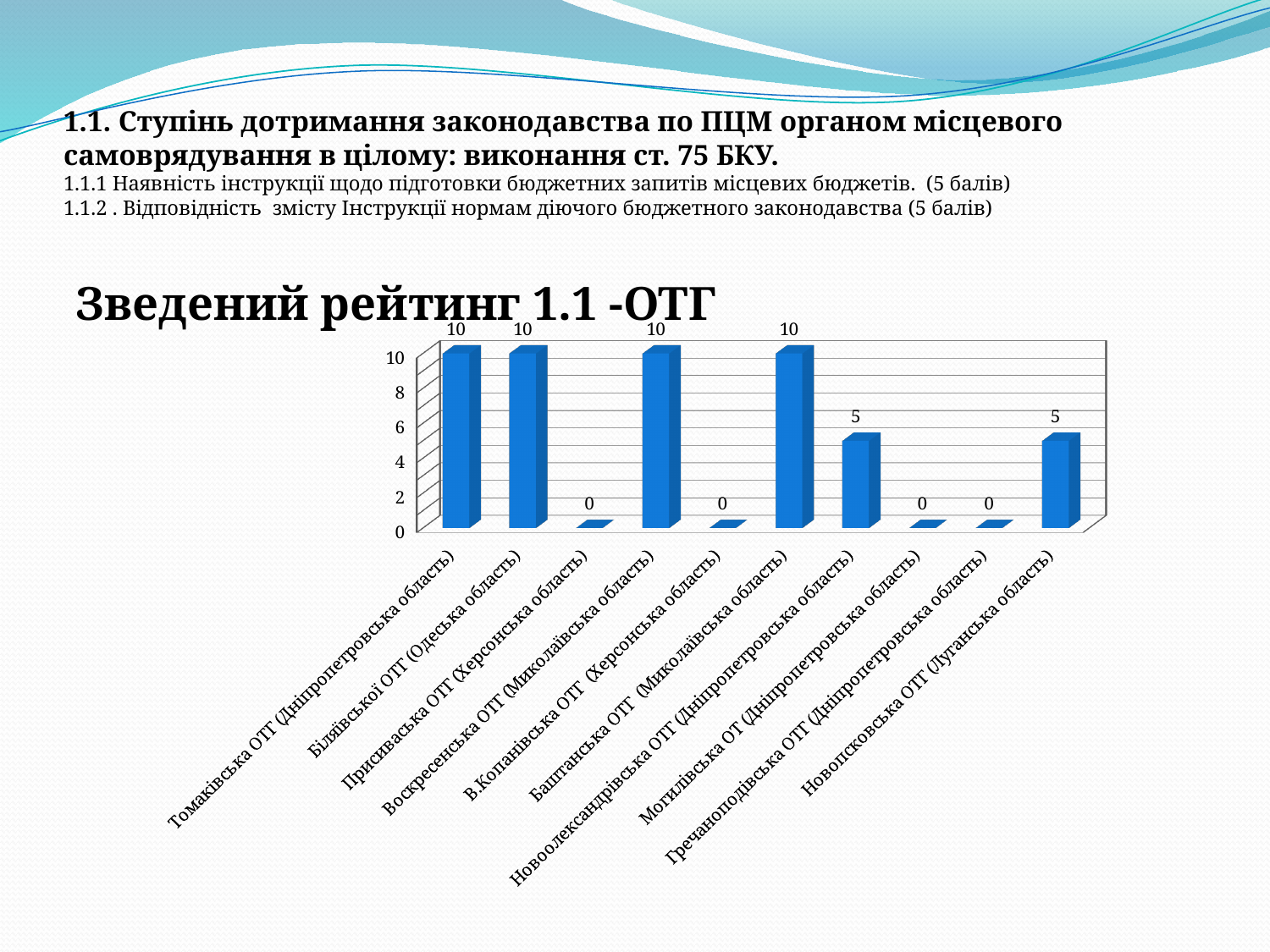

# 1.1. Ступінь дотримання законодавства по ПЦМ органом місцевого самоврядування в цілому: виконання ст. 75 БКУ. 1.1.1 Наявність інструкції щодо підготовки бюджетних запитів місцевих бюджетів.  (5 балів) 1.1.2 . Відповідність  змісту Інструкції нормам діючого бюджетного законодавства (5 балів)
Зведений рейтинг 1.1 -ОТГ

[unsupported chart]